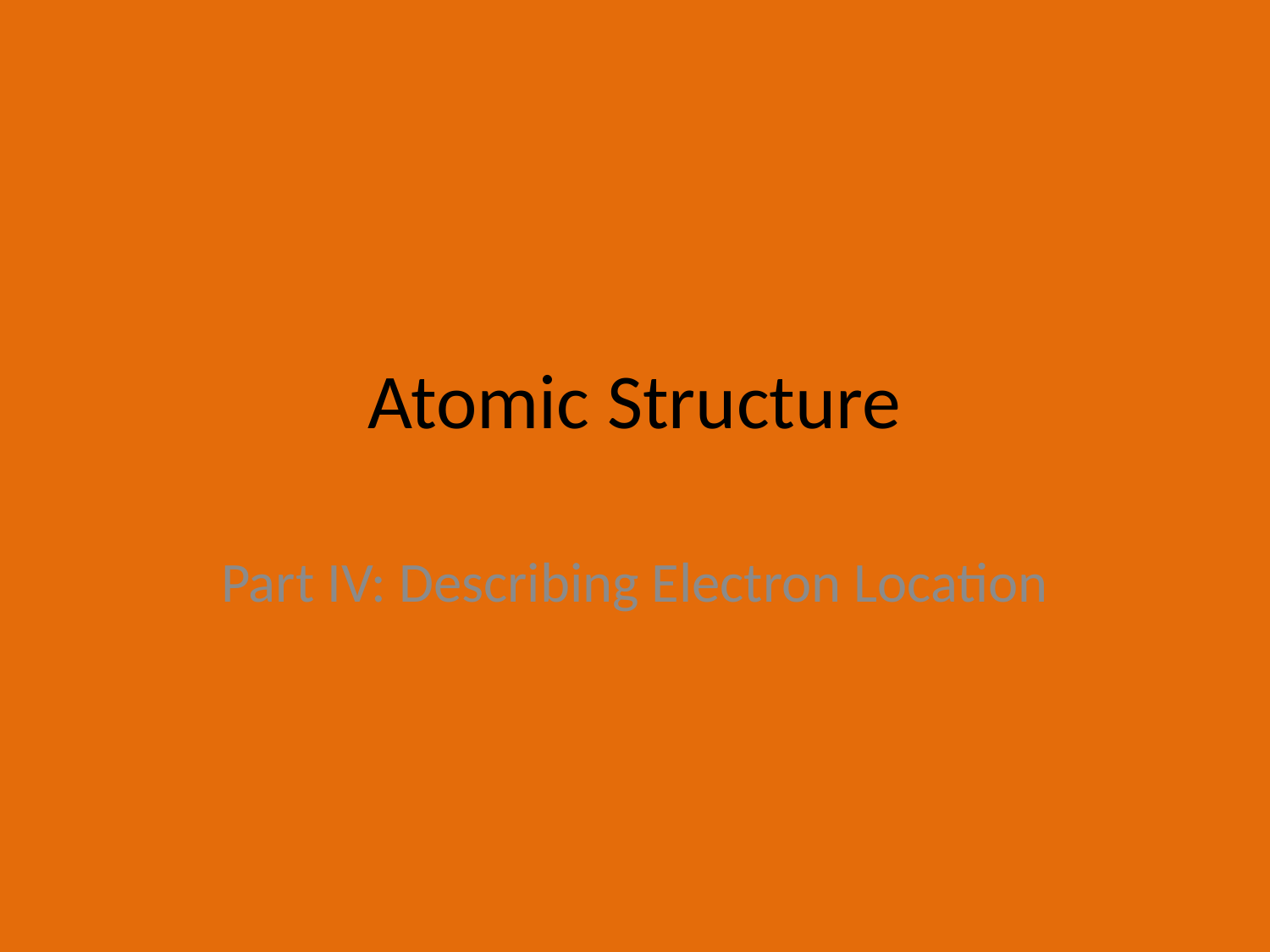

# Atomic Structure
Part IV: Describing Electron Location